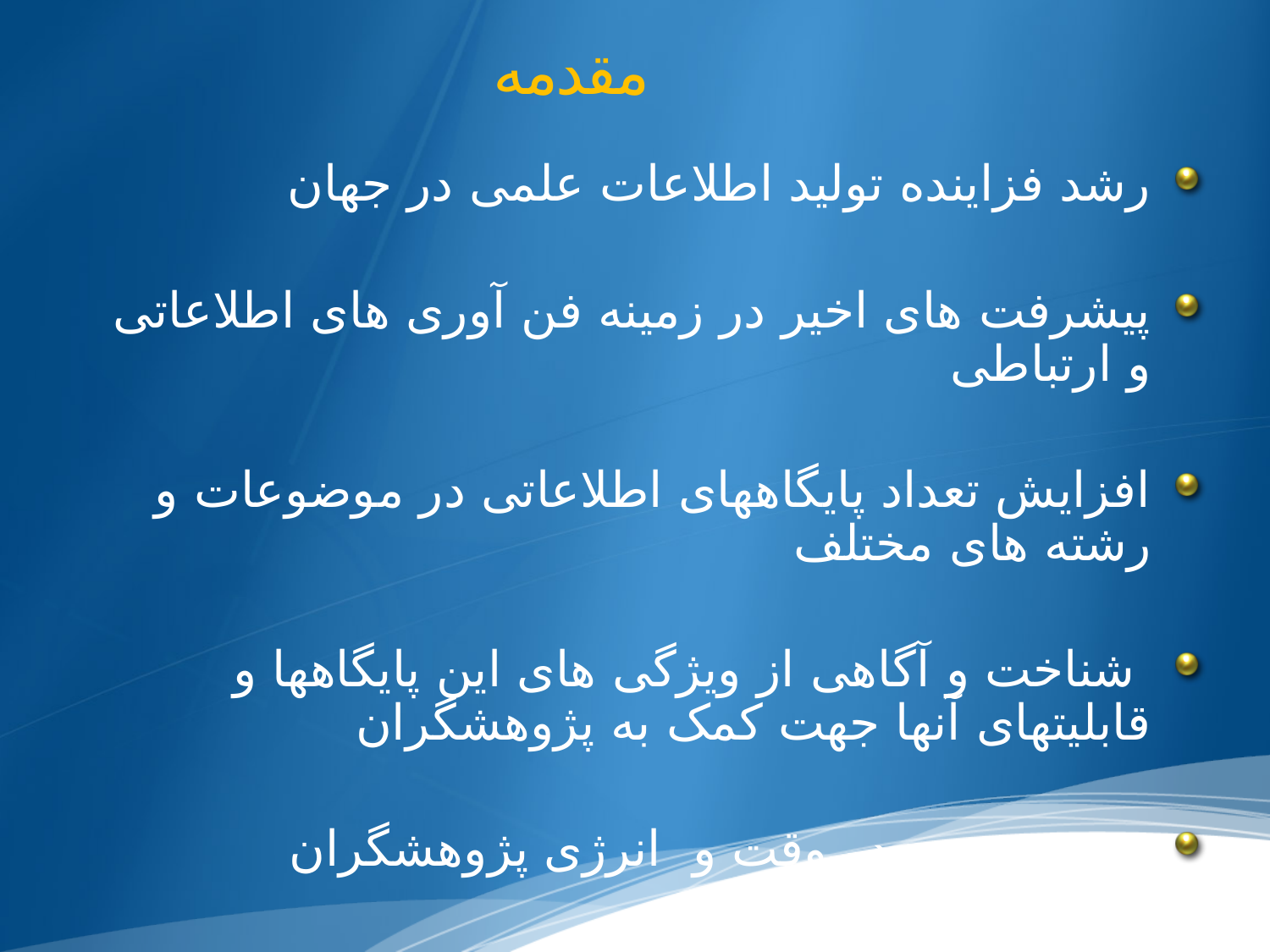

مقدمه
رشد فزاینده تولید اطلاعات علمی در جهان

پیشرفت های اخیر در زمینه فن آوری های اطلاعاتی و ارتباطی

افزایش تعداد پایگاههای اطلاعاتی در موضوعات و رشته های مختلف

 شناخت و آگاهی از ویژگی های این پایگاهها و قابلیتهای آنها جهت کمک به پژوهشگران

صرفه جویی در وقت و  انرژی پژوهشگران